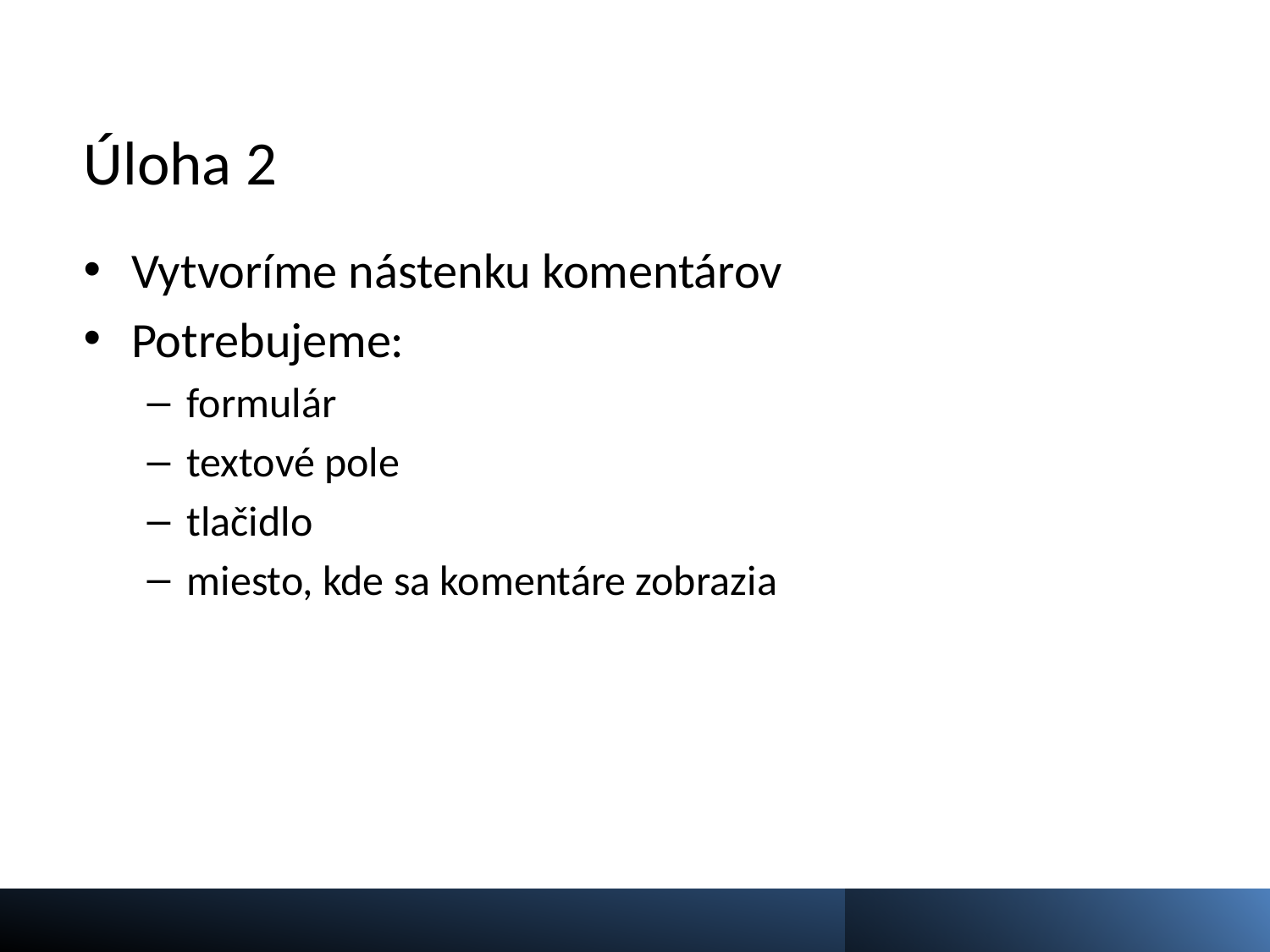

# Úloha 2
Vytvoríme nástenku komentárov
Potrebujeme:
formulár
textové pole
tlačidlo
miesto, kde sa komentáre zobrazia